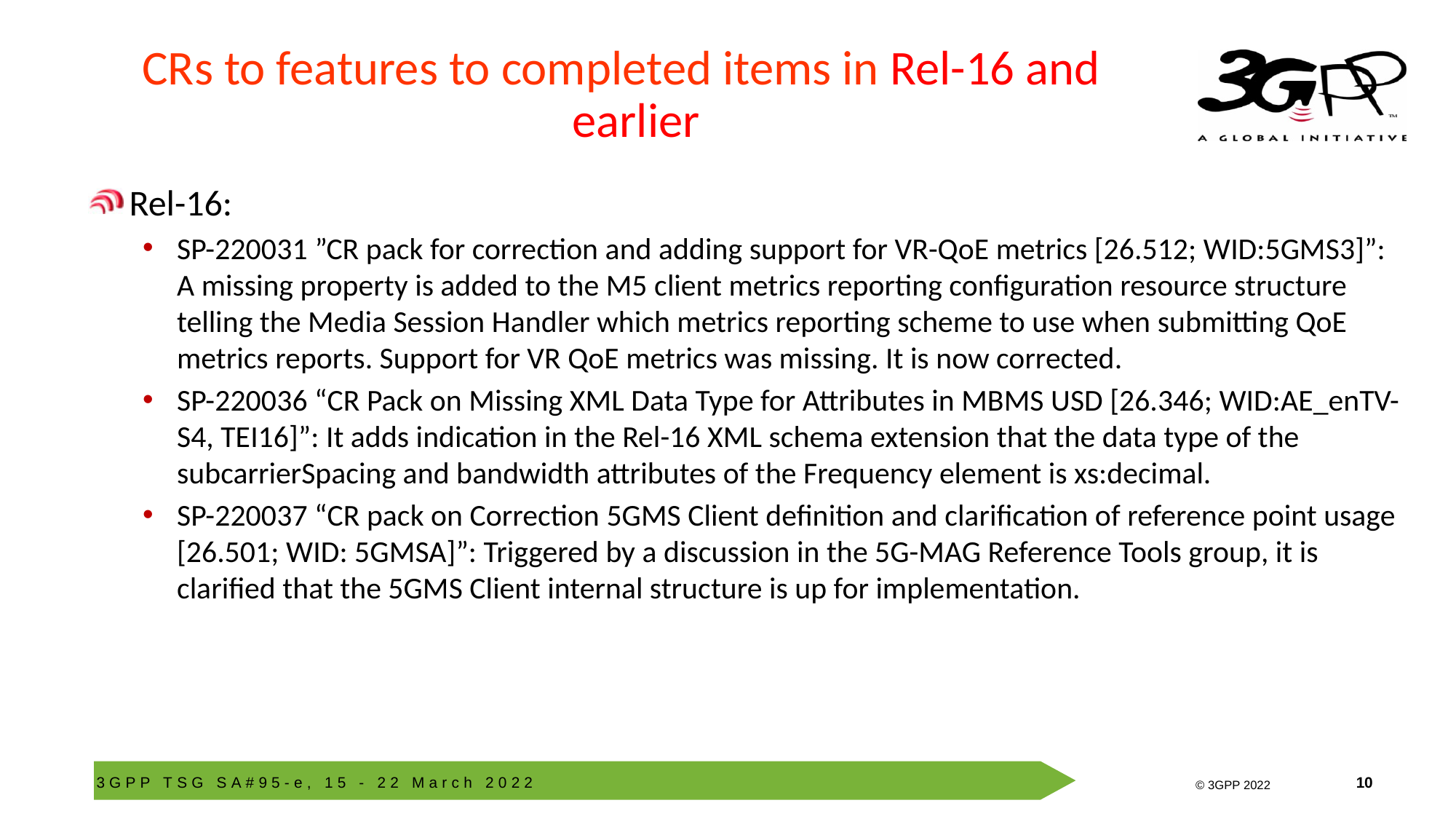

# CRs to features to completed items in Rel-16 and earlier
Rel-16:
SP-220031 ”CR pack for correction and adding support for VR-QoE metrics [26.512; WID:5GMS3]”: A missing property is added to the M5 client metrics reporting configuration resource structure telling the Media Session Handler which metrics reporting scheme to use when submitting QoE metrics reports. Support for VR QoE metrics was missing. It is now corrected.
SP-220036 “CR Pack on Missing XML Data Type for Attributes in MBMS USD [26.346; WID:AE_enTV-S4, TEI16]”: It adds indication in the Rel-16 XML schema extension that the data type of the subcarrierSpacing and bandwidth attributes of the Frequency element is xs:decimal.
SP-220037 “CR pack on Correction 5GMS Client definition and clarification of reference point usage [26.501; WID: 5GMSA]”: Triggered by a discussion in the 5G-MAG Reference Tools group, it is clarified that the 5GMS Client internal structure is up for implementation.